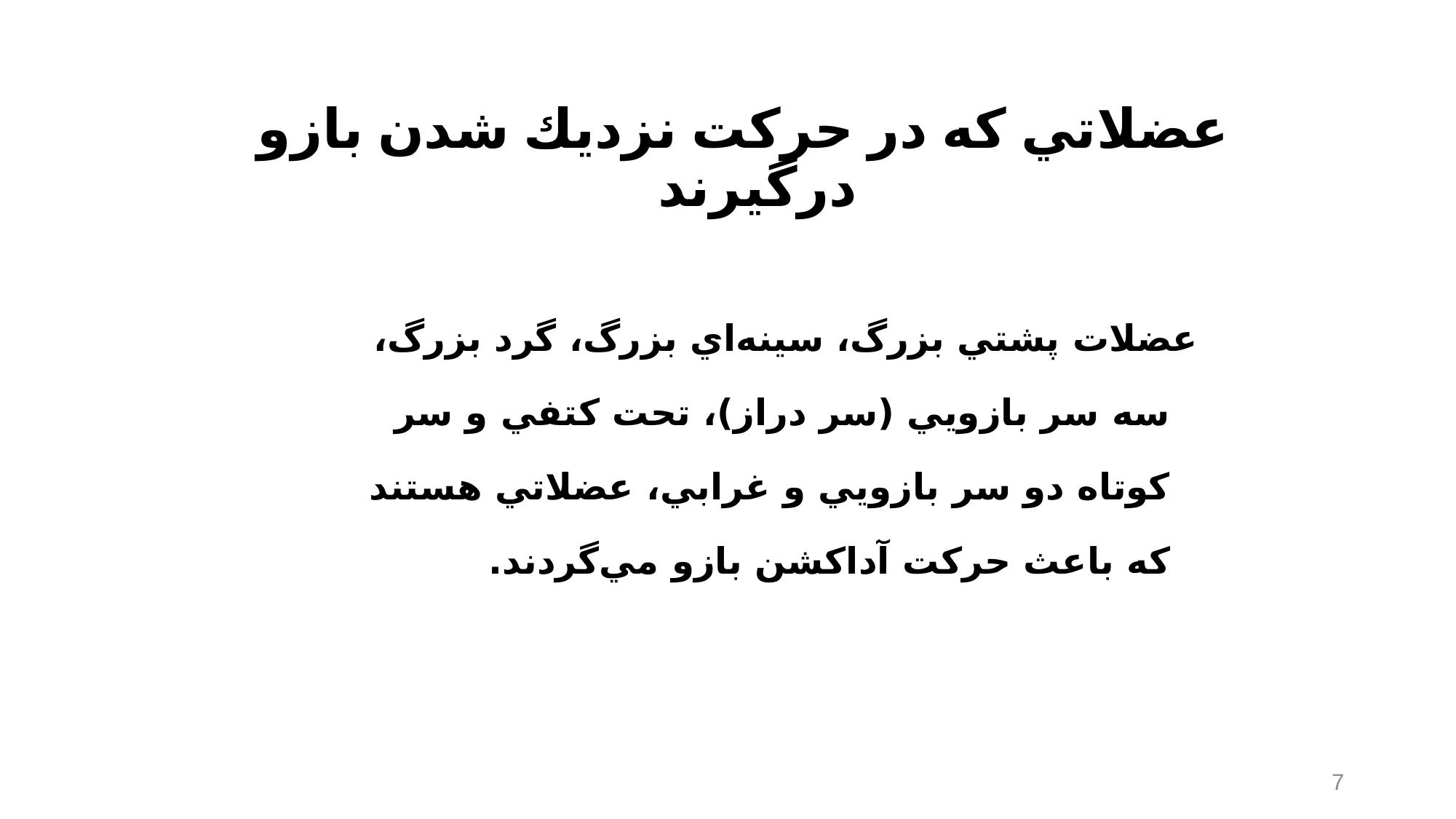

# عضلاتي كه در حركت نزديك شدن بازو درگيرند ‎
عضلات پشتي بزرگ، سينه‌اي بزرگ، گرد بزرگ، سه سر بازويي (سر دراز)، تحت كتفي و سر كوتاه دو سر بازويي و غرابي، عضلاتي هستند كه باعث حركت آداكشن بازو مي‌گردند.
7